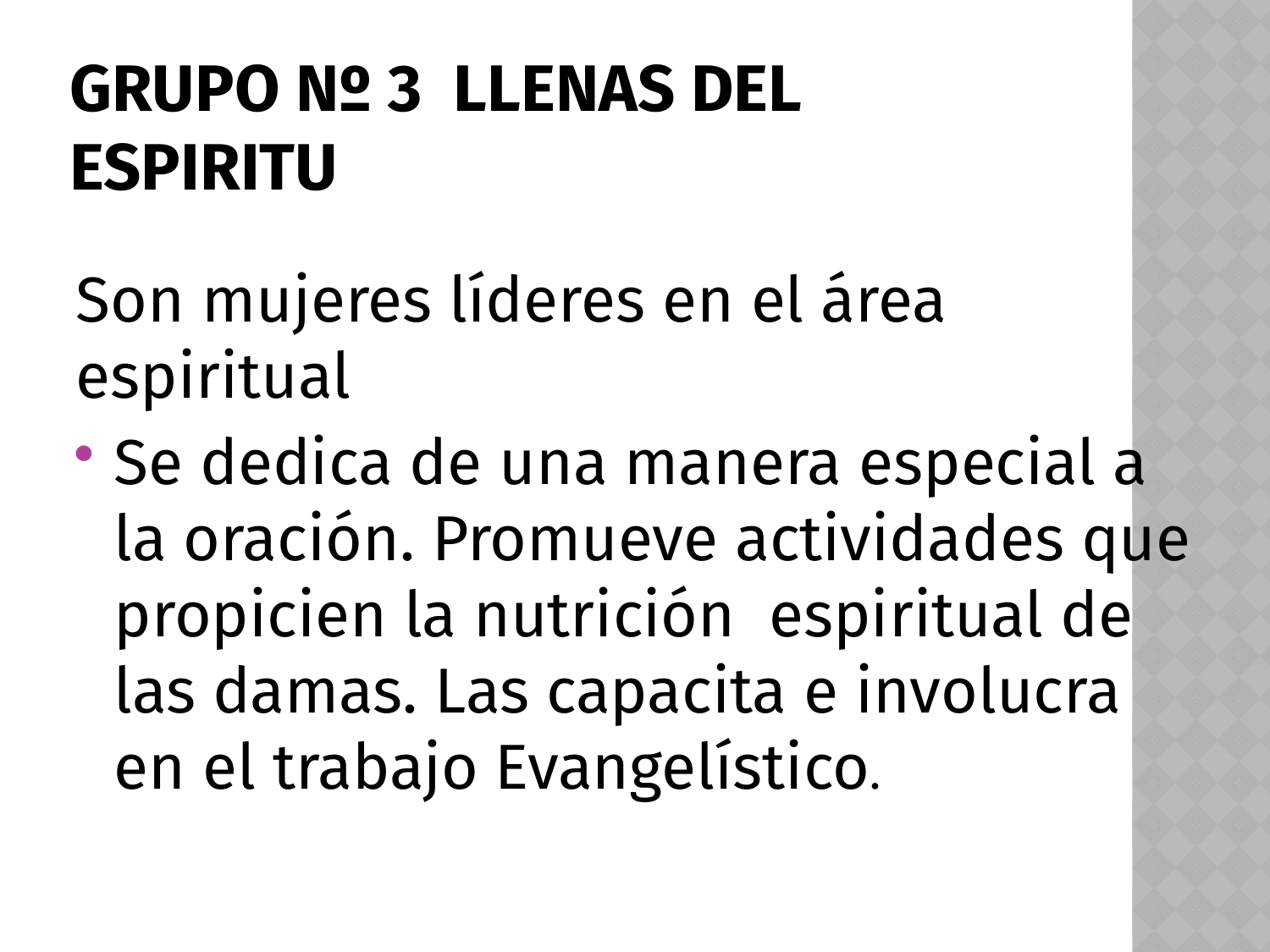

# Grupo Nº 3  Llenas del espiritu

Son mujeres líderes en el área espiritual
Se dedica de una manera especial a la oración. Promueve actividades que propicien la nutrición  espiritual de las damas. Las capacita e involucra en el trabajo Evangelístico.